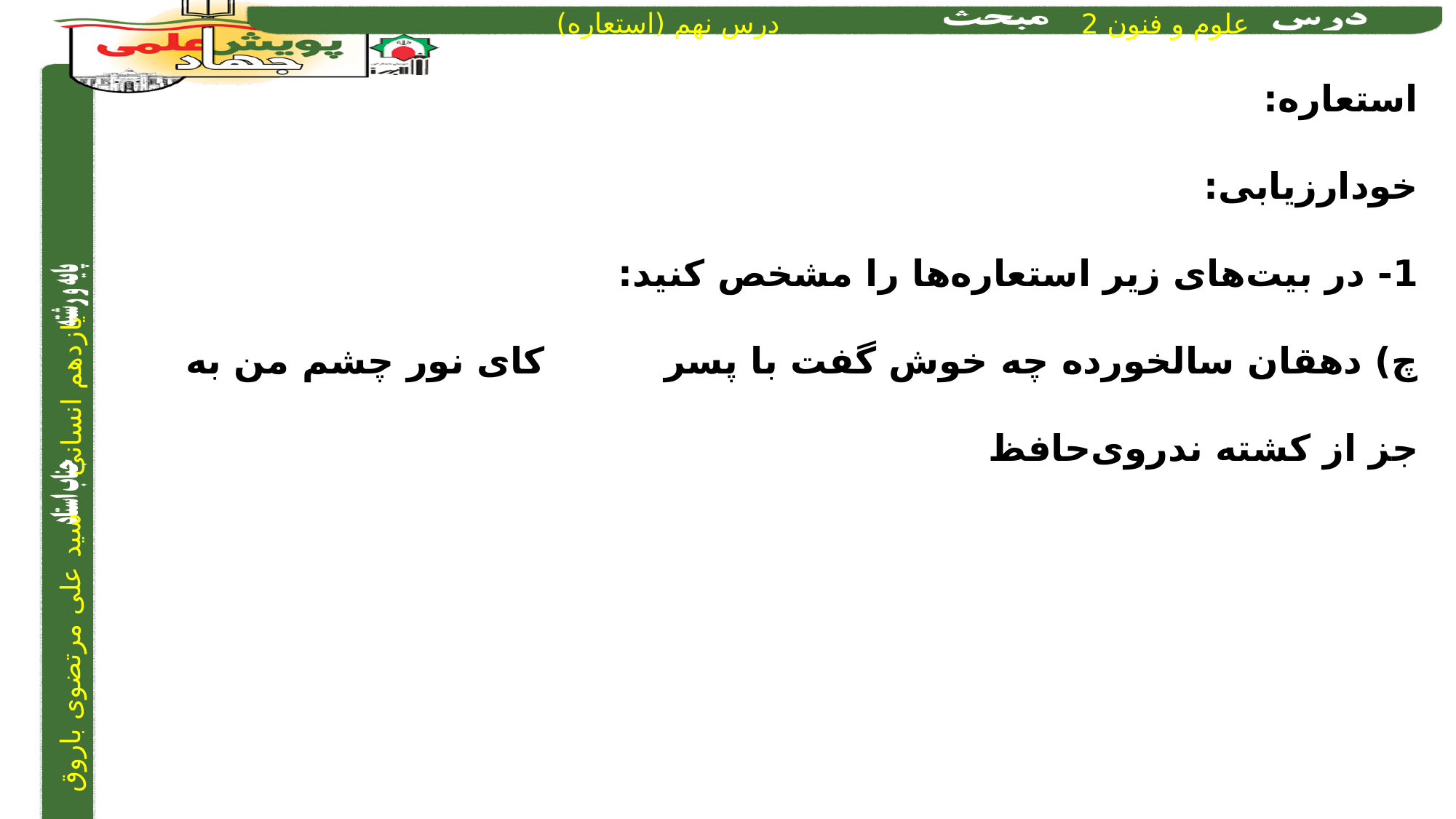

استعاره:
خودارزیابی:
1- در بیت‌های زیر استعاره‌ها را مشخص کنید:
چ) دهقان سالخورده چه خوش گفت با پسر 		کای نور چشم من به جز از کشته ندروی	حافظ